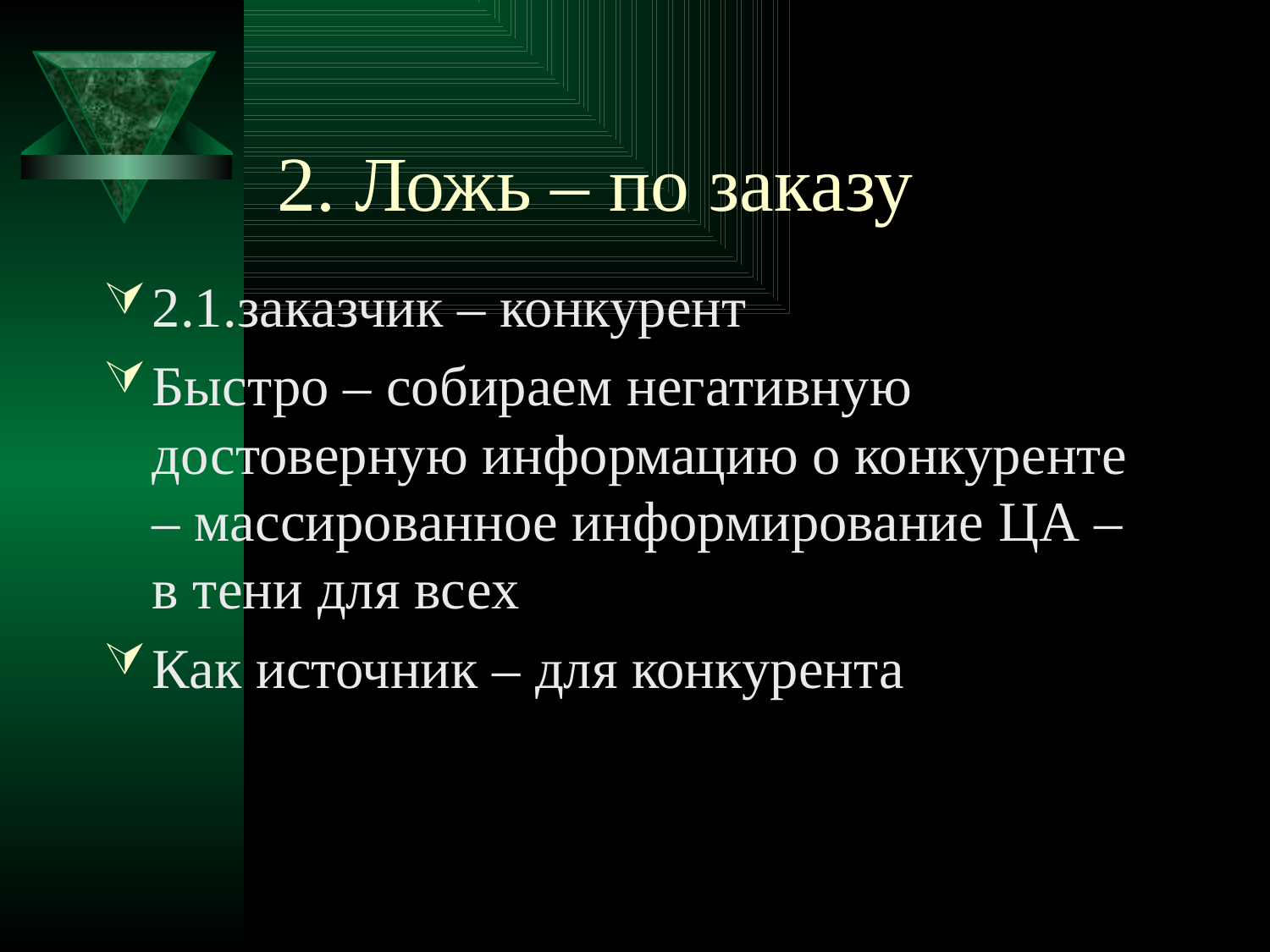

2. Ложь – по заказу
2.1.заказчик – конкурент
Быстро – собираем негативную достоверную информацию о конкуренте – массированное информирование ЦА – в тени для всех
Как источник – для конкурента